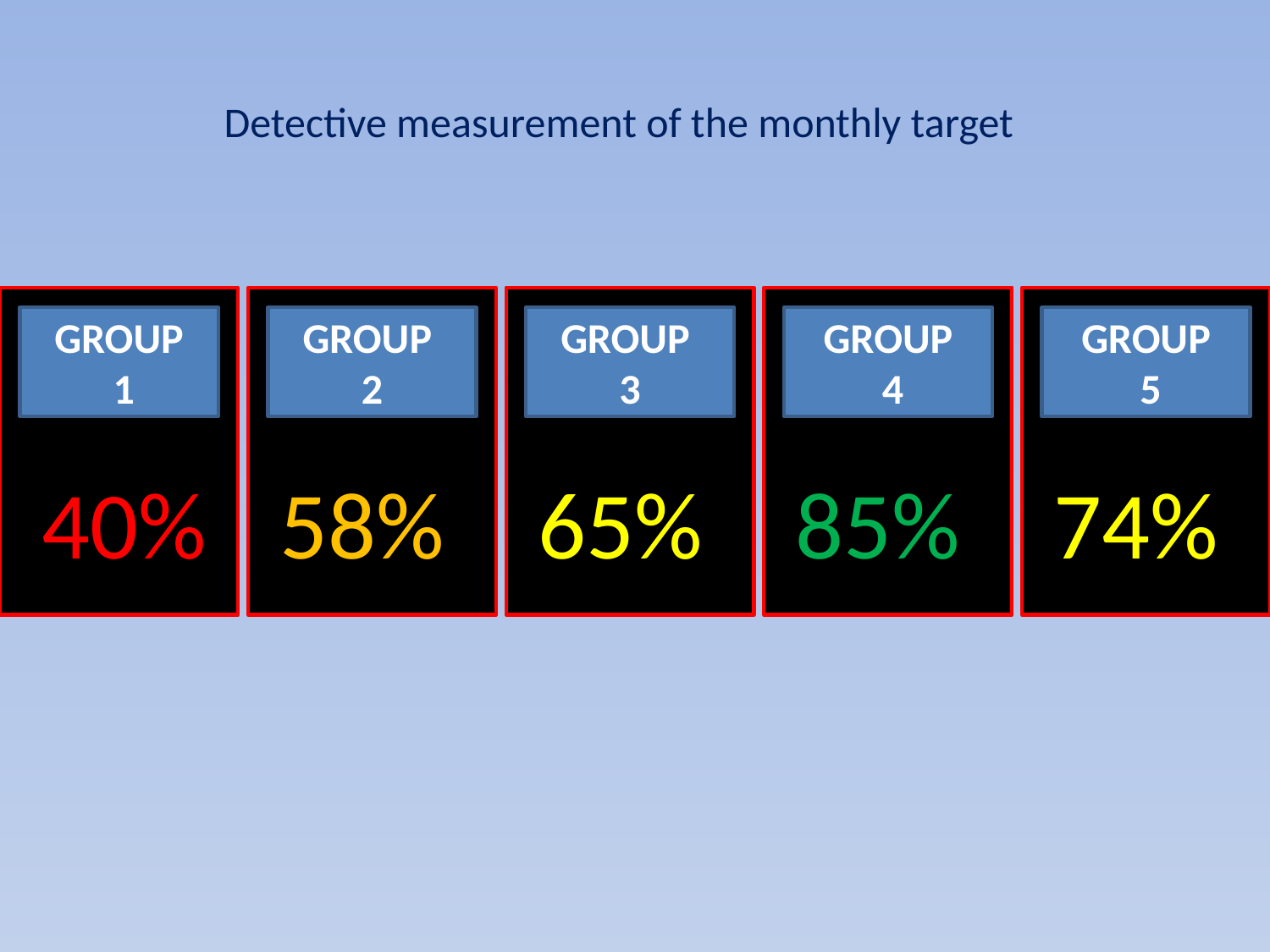

Detective measurement of the monthly target

GROUP
 1
GROUP
2
GROUP
3
GROUP
 4
GROUP
 5
40%
58%
65%
85%
74%